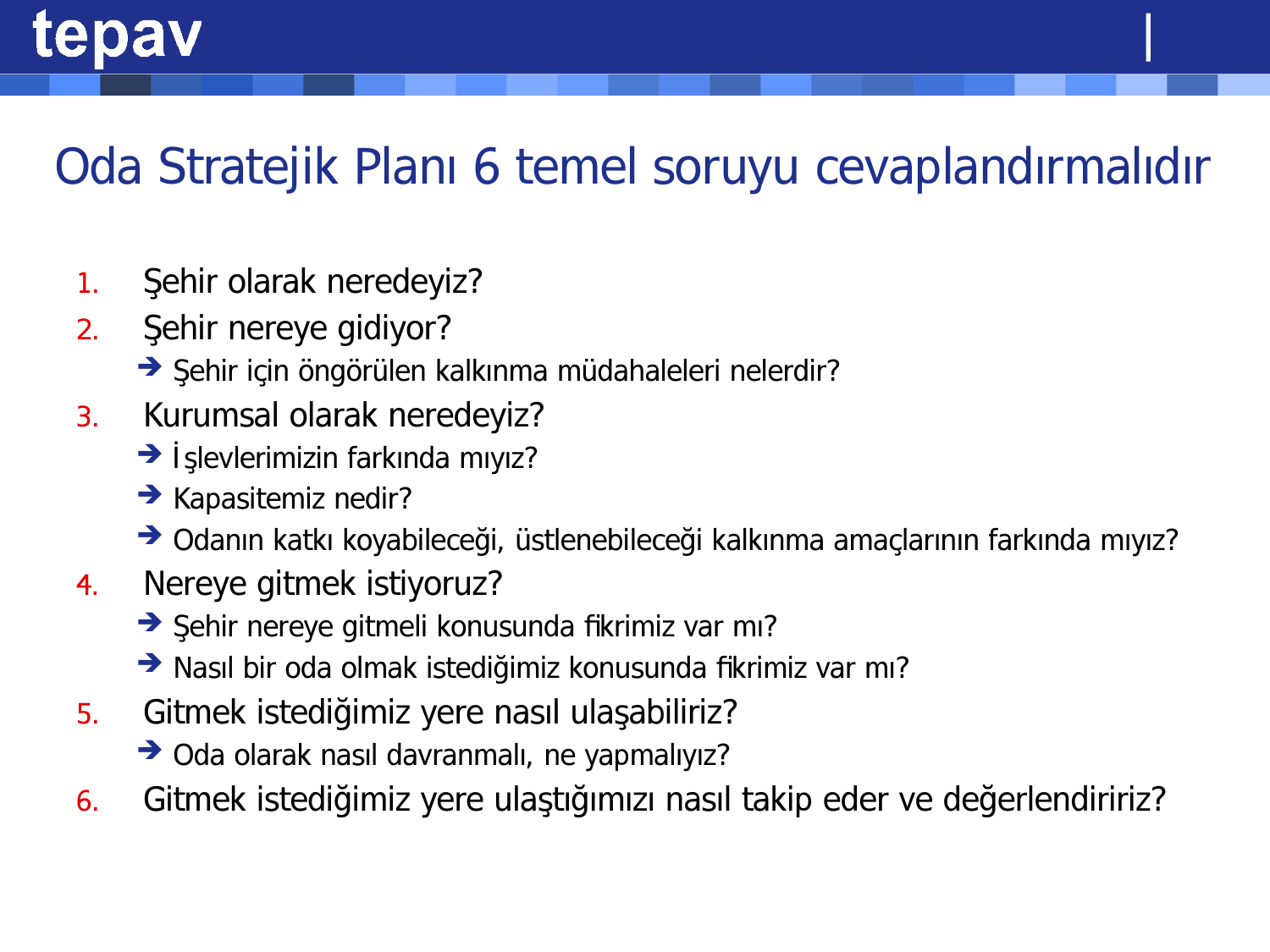

# Oda Stratejik Planı 6 temel soruyu cevaplandırmalıdır
Şehir olarak neredeyiz?
Şehir nereye gidiyor?
Şehir için öngörülen kalkınma müdahaleleri nelerdir?
Kurumsal olarak neredeyiz?
İşlevlerimizin farkında mıyız?
Kapasitemiz nedir?
Odanın katkı koyabileceği, üstlenebileceği kalkınma amaçlarının farkında mıyız?
Nereye gitmek istiyoruz?
Şehir nereye gitmeli konusunda fikrimiz var mı?
Nasıl bir oda olmak istediğimiz konusunda fikrimiz var mı?
Gitmek istediğimiz yere nasıl ulaşabiliriz?
Oda olarak nasıl davranmalı, ne yapmalıyız?
Gitmek istediğimiz yere ulaştığımızı nasıl takip eder ve değerlendiririz?